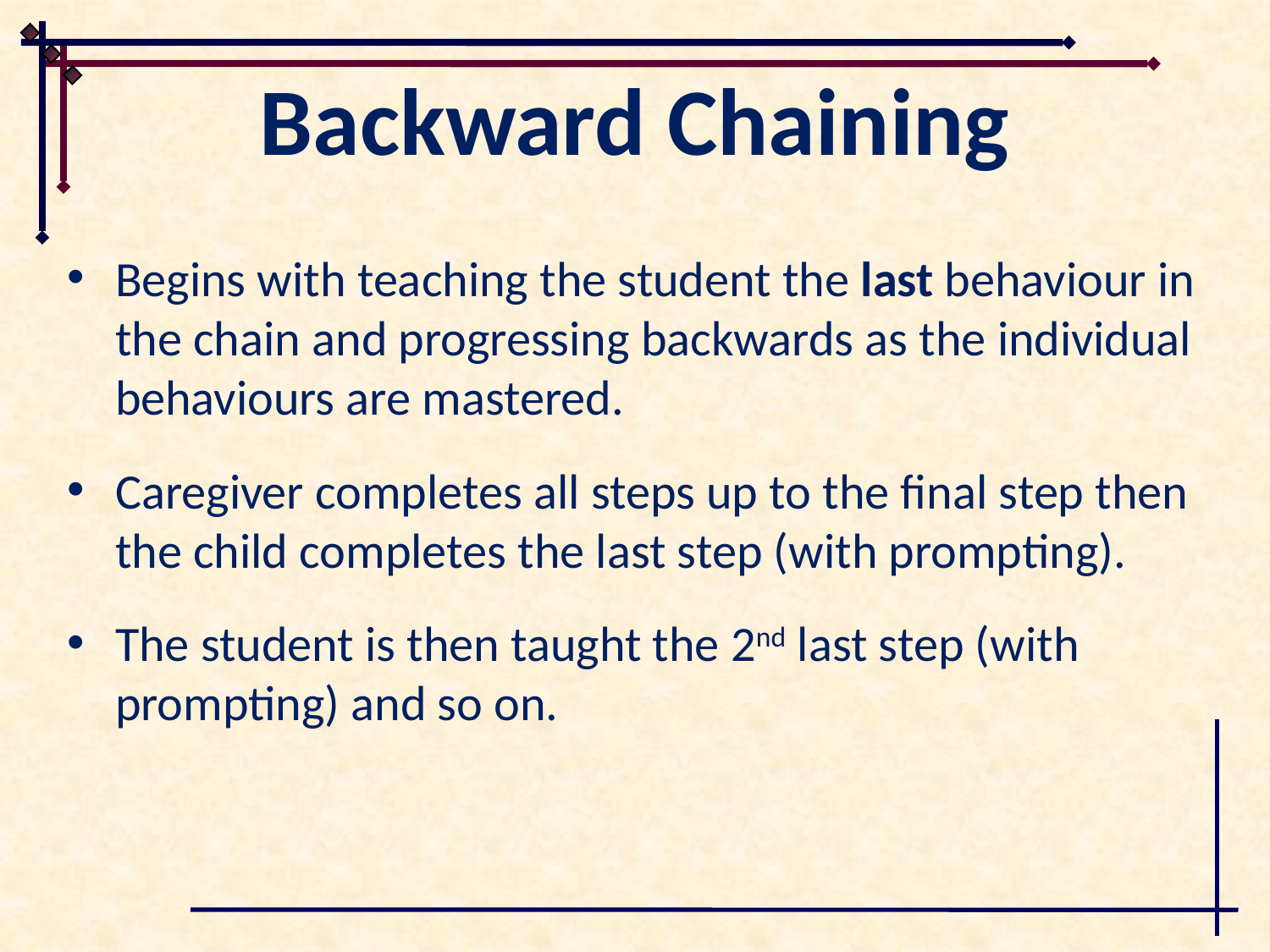

# Backward Chaining
Begins with teaching the student the last behaviour in the chain and progressing backwards as the individual behaviours are mastered.

Caregiver completes all steps up to the final step then the child completes the last step (with prompting).

The student is then taught the 2nd last step (with prompting) and so on.